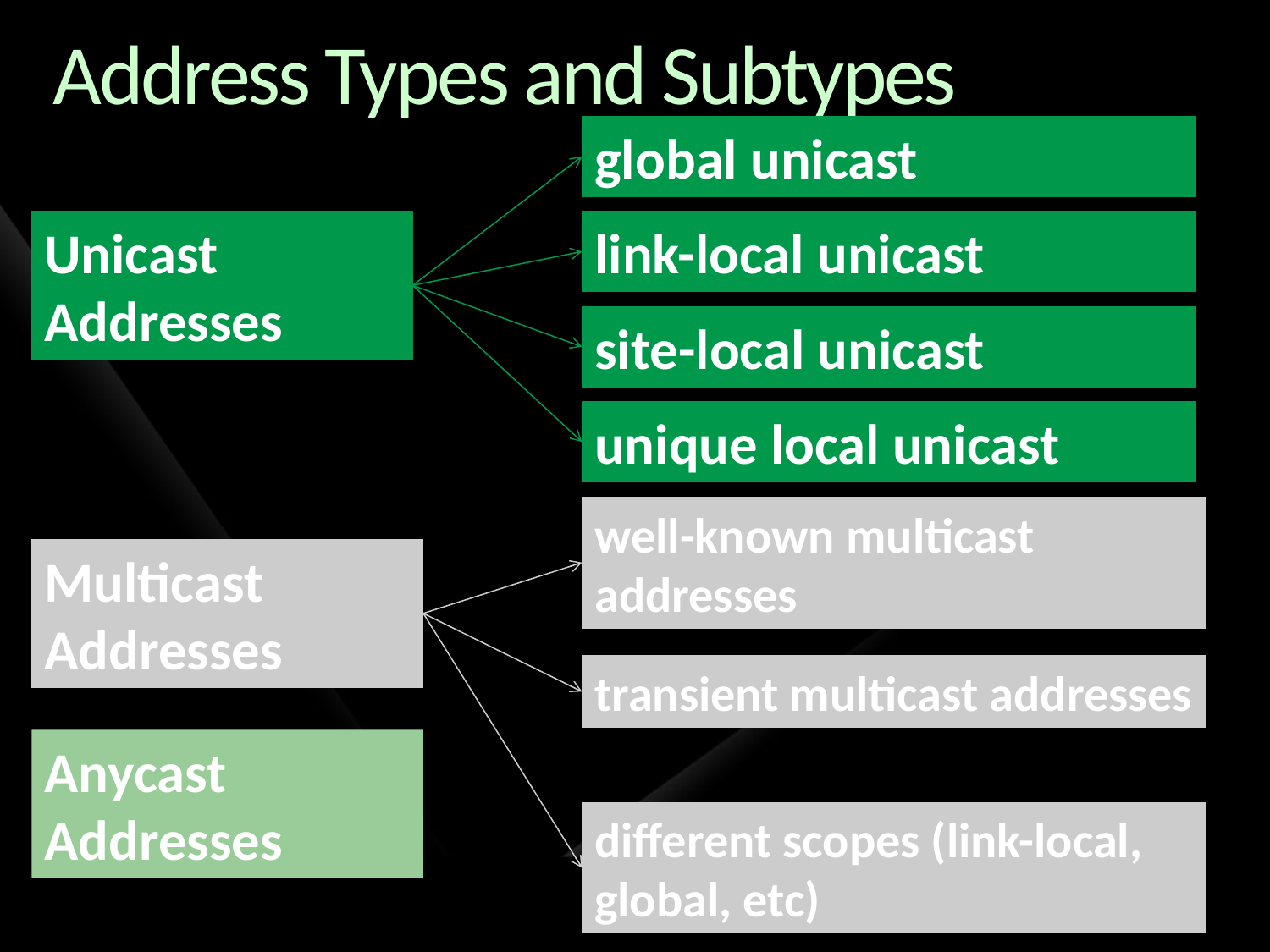

# Address Types and Subtypes
global unicast
Unicast Addresses
link-local unicast
site-local unicast
unique local unicast
well-known multicast addresses
Multicast Addresses
transient multicast addresses
Anycast Addresses
different scopes (link-local, global, etc)